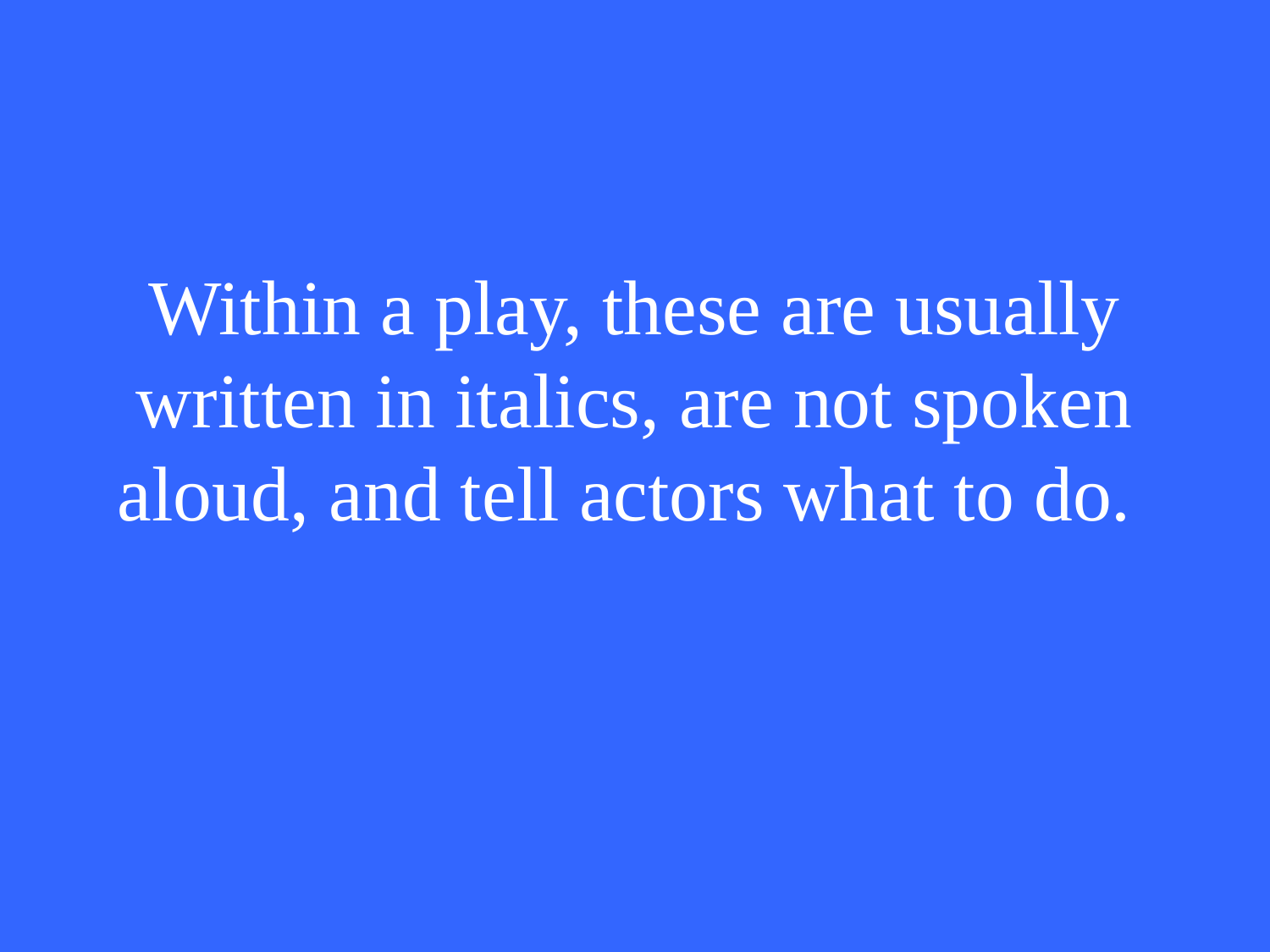

# Within a play, these are usually written in italics, are not spoken aloud, and tell actors what to do.